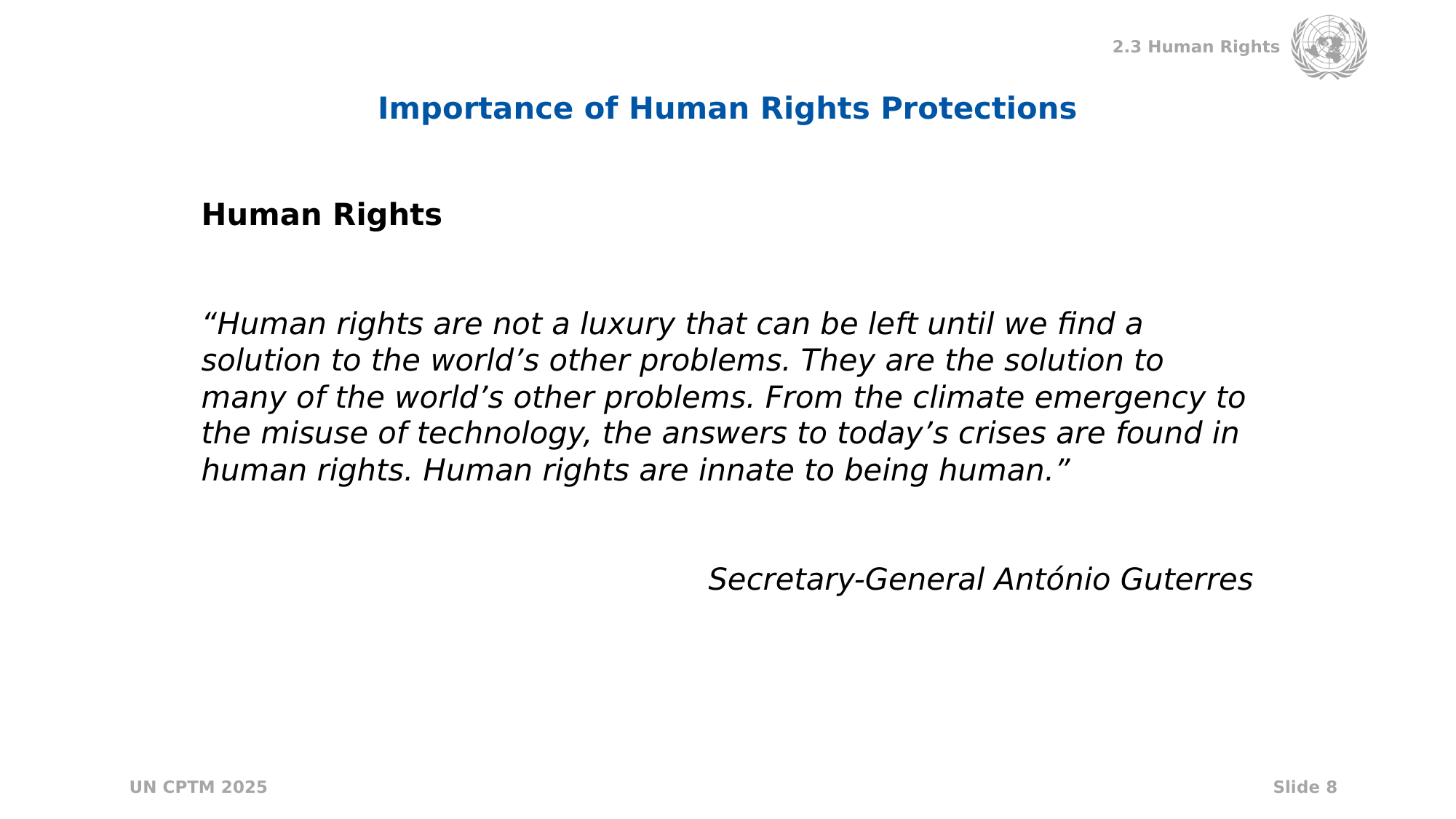

Importance of Human Rights Protections
Human Rights

“Human rights are not a luxury that can be left until we find a solution to the world’s other problems. They are the solution to many of the world’s other problems. From the climate emergency to the misuse of technology, the answers to today’s crises are found in human rights. Human rights are innate to being human.”

Secretary-General António Guterres